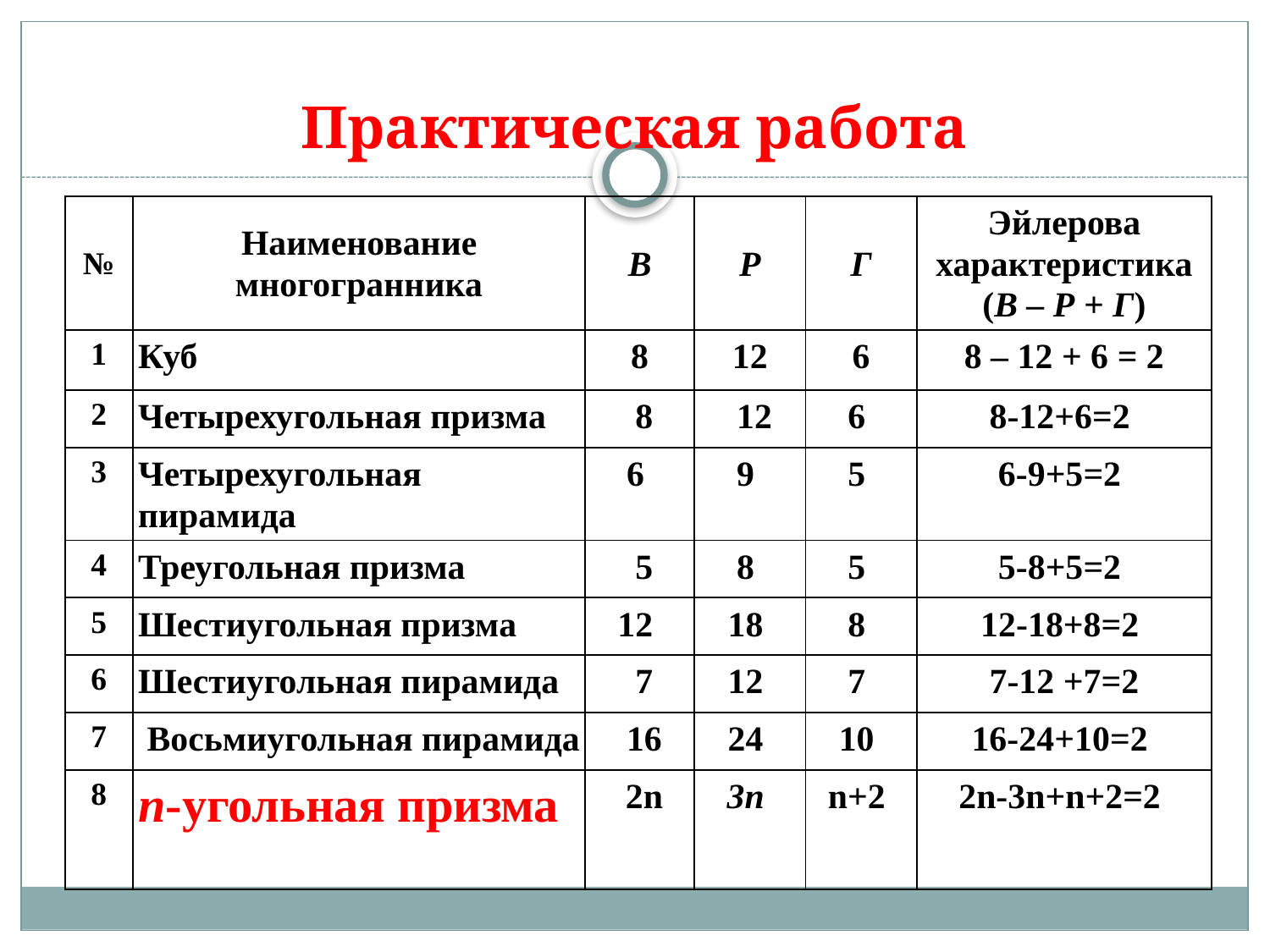

# Практическая работа
| № | Наименование многогранника | В | Р | Г | Эйлерова характеристика (В – Р + Г) |
| --- | --- | --- | --- | --- | --- |
| 1 | Куб | 8 | 12 | 6 | 8 – 12 + 6 = 2 |
| 2 | Четырехугольная призма | 8 | 12 | 6 | 8-12+6=2 |
| 3 | Четырехугольная пирамида | 6 | 9 | 5 | 6-9+5=2 |
| 4 | Треугольная призма | 5 | 8 | 5 | 5-8+5=2 |
| 5 | Шестиугольная призма | 12 | 18 | 8 | 12-18+8=2 |
| 6 | Шестиугольная пирамида | 7 | 12 | 7 | 7-12 +7=2 |
| 7 | Восьмиугольная пирамида | 16 | 24 | 10 | 16-24+10=2 |
| 8 | n-угольная призма | 2n | 3n | n+2 | 2n-3n+n+2=2 |